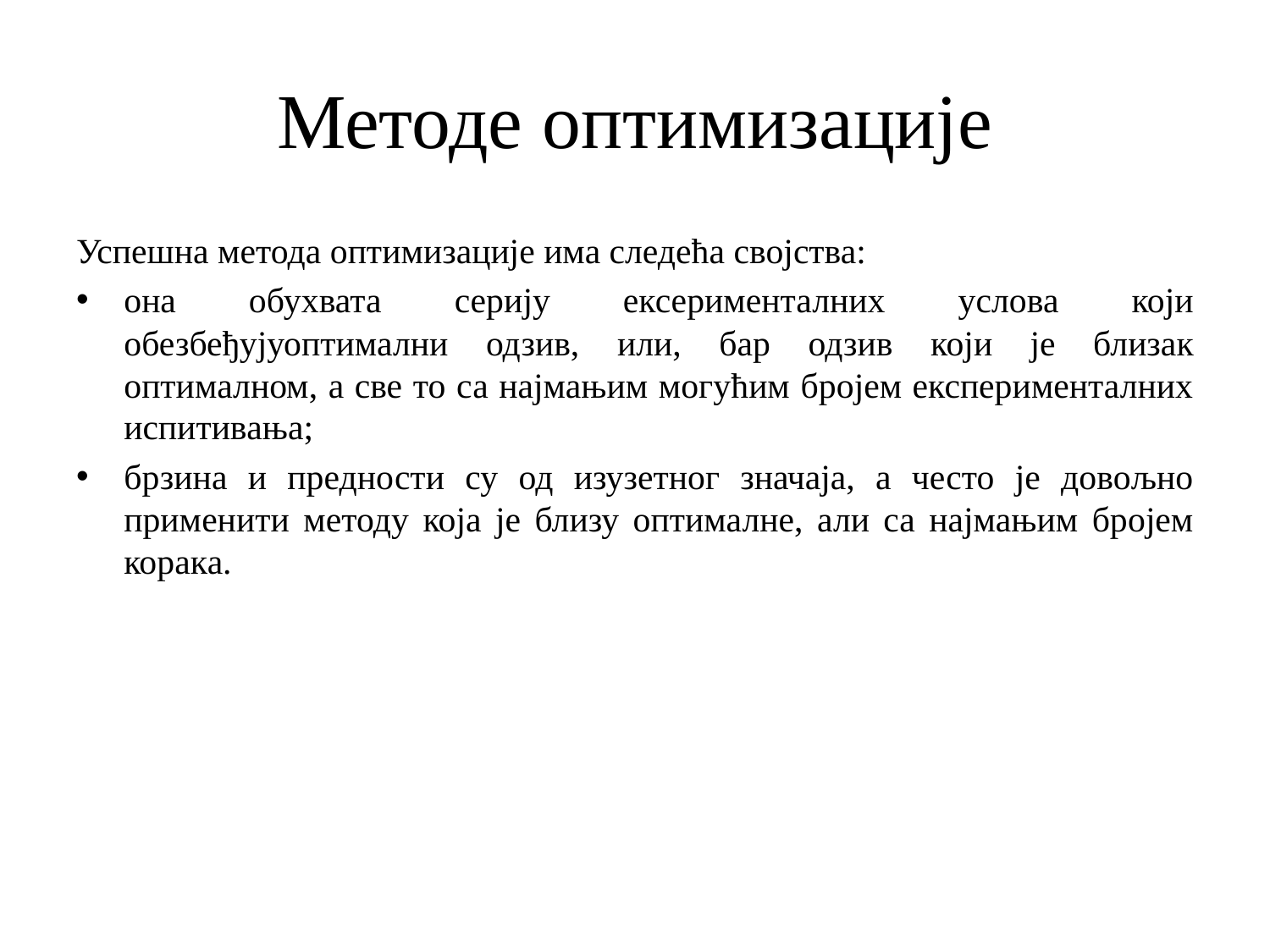

# Методе оптимизације
Успешна метода оптимизације има следећа својства:
она обухвата серију ексерименталних услова који обезбеђујуоптимални одзив, или, бар одзив који је близак оптималном, а све то са најмањим могућим бројем експерименталних испитивања;
брзина и предности су од изузетног значаја, а често је довољно применити методу која је близу оптималне, али са најмањим бројем корака.